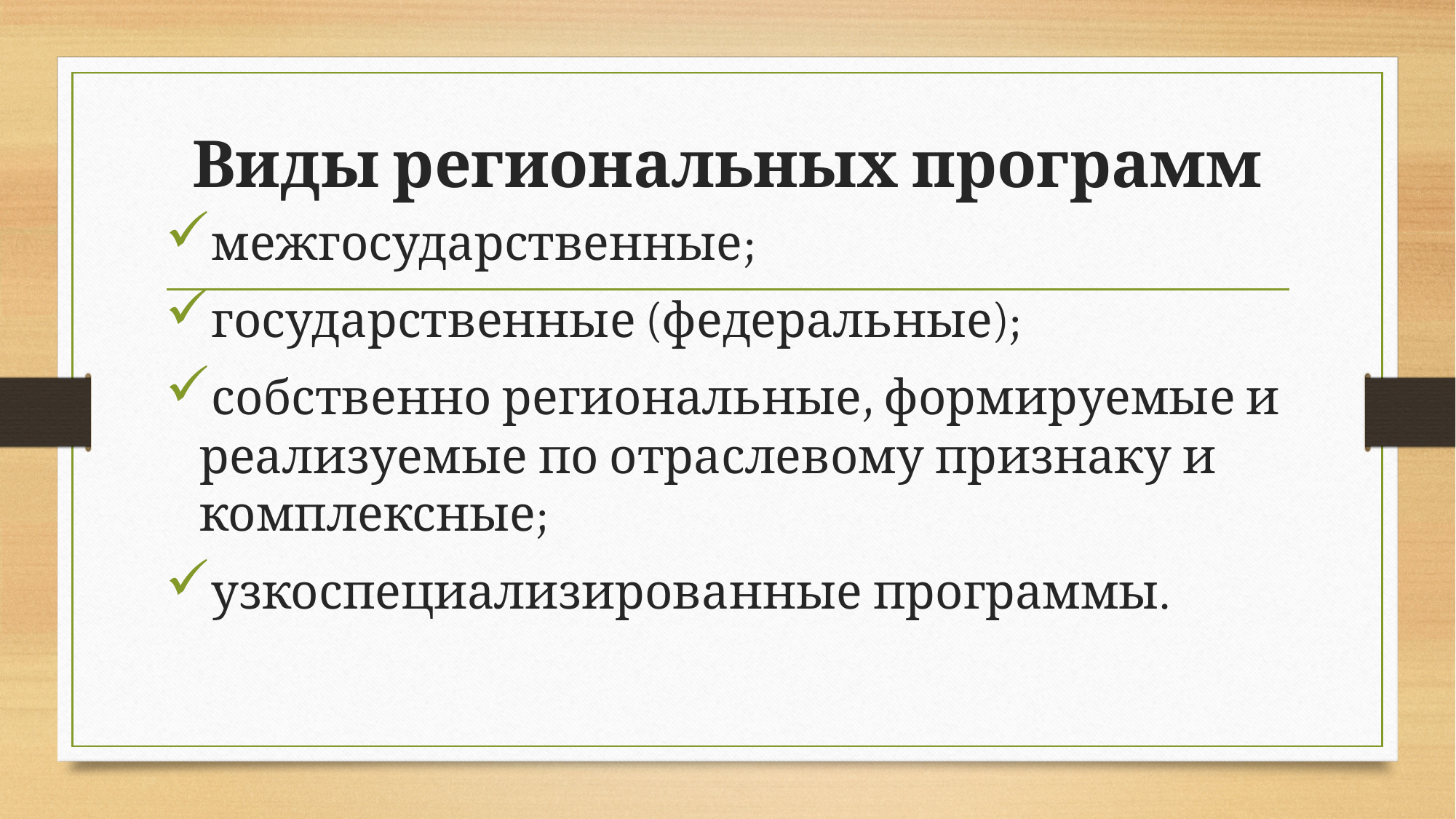

# Виды региональных программ
межгосударственные;
государственные (федеральные);
собственно региональные, формируемые и реализуемые по отраслевому признаку и комплексные;
узкоспециализированные программы.